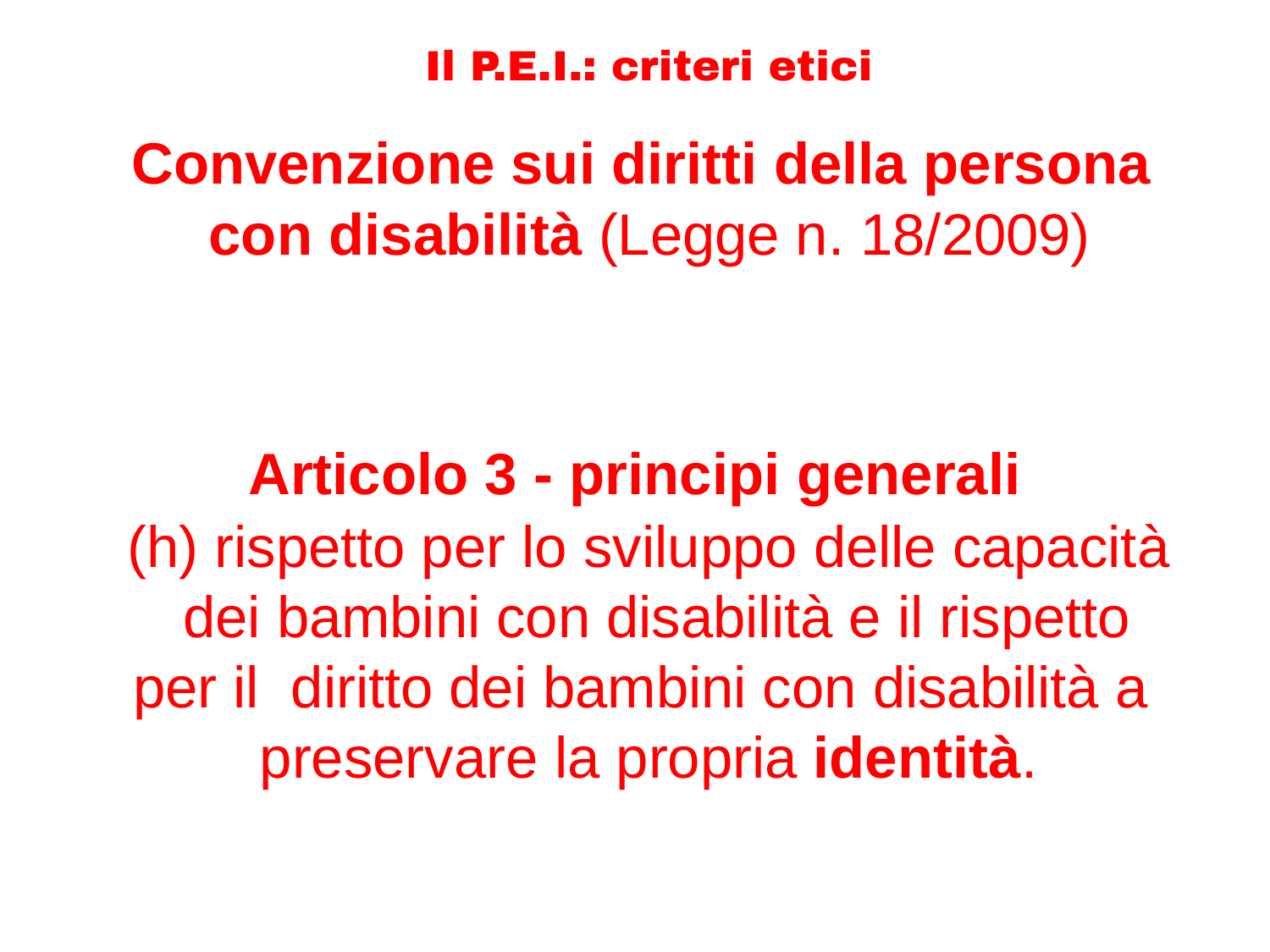

# Il P.E.I.: criteri etici
Convenzione sui diritti della persona  con disabilità (Legge n. 18/2009)

Articolo 3 - principi generali
(h) rispetto per lo sviluppo delle capacità  dei bambini con disabilità e il rispetto per il  diritto dei bambini con disabilità a  preservare la propria identità.